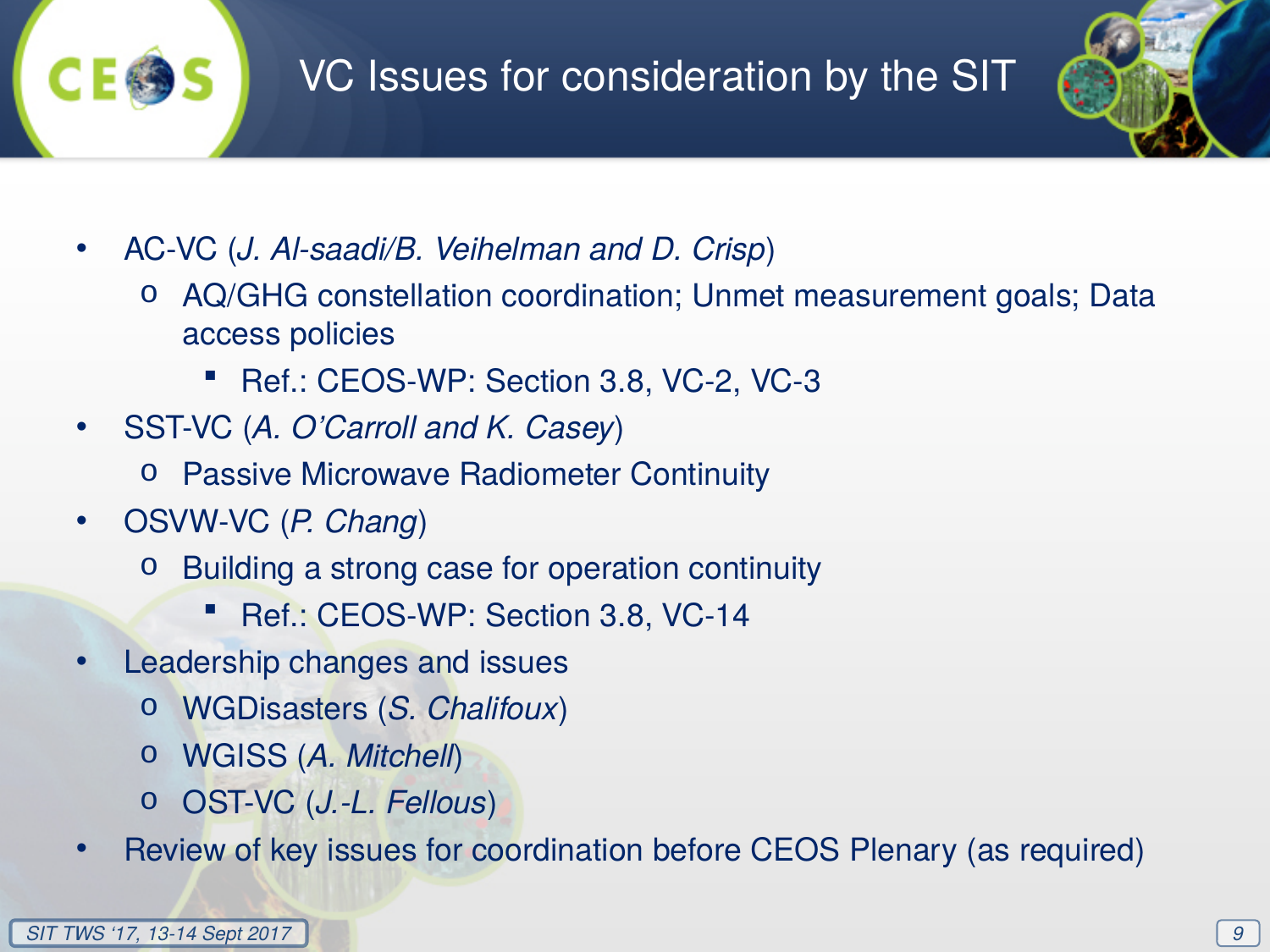

VC Issues for consideration by the SIT
AC-VC (J. Al-saadi/B. Veihelman and D. Crisp)
AQ/GHG constellation coordination; Unmet measurement goals; Data access policies
Ref.: CEOS-WP: Section 3.8, VC-2, VC-3
SST-VC (A. O’Carroll and K. Casey)
Passive Microwave Radiometer Continuity
OSVW-VC (P. Chang)
Building a strong case for operation continuity
Ref.: CEOS-WP: Section 3.8, VC-14
Leadership changes and issues
WGDisasters (S. Chalifoux)
WGISS (A. Mitchell)
OST-VC (J.-L. Fellous)
Review of key issues for coordination before CEOS Plenary (as required)
9